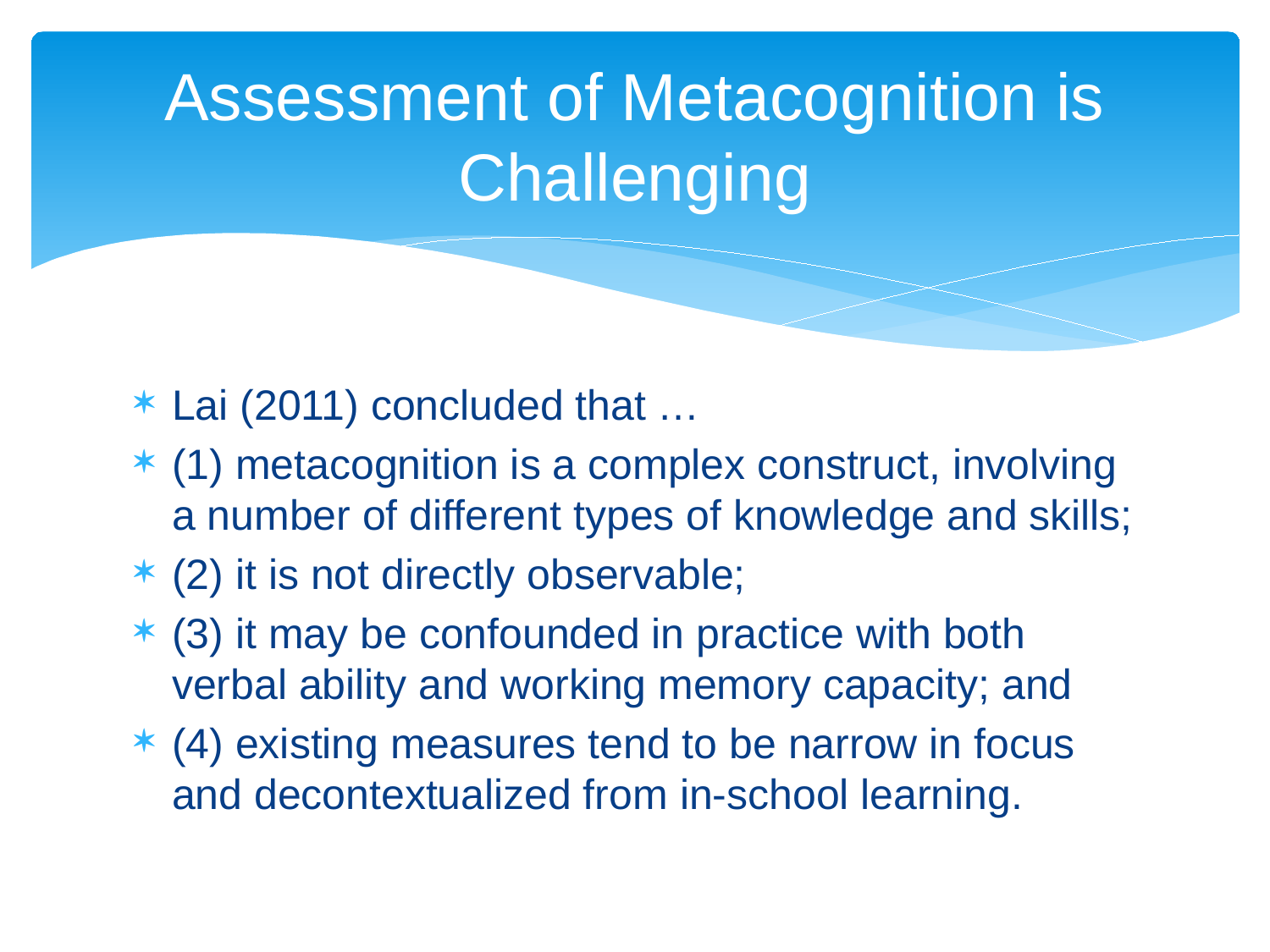

# Assessment of Metacognition is Challenging
Lai (2011) concluded that …
(1) metacognition is a complex construct, involving a number of different types of knowledge and skills;
(2) it is not directly observable;
(3) it may be confounded in practice with both verbal ability and working memory capacity; and
(4) existing measures tend to be narrow in focus and decontextualized from in-school learning.